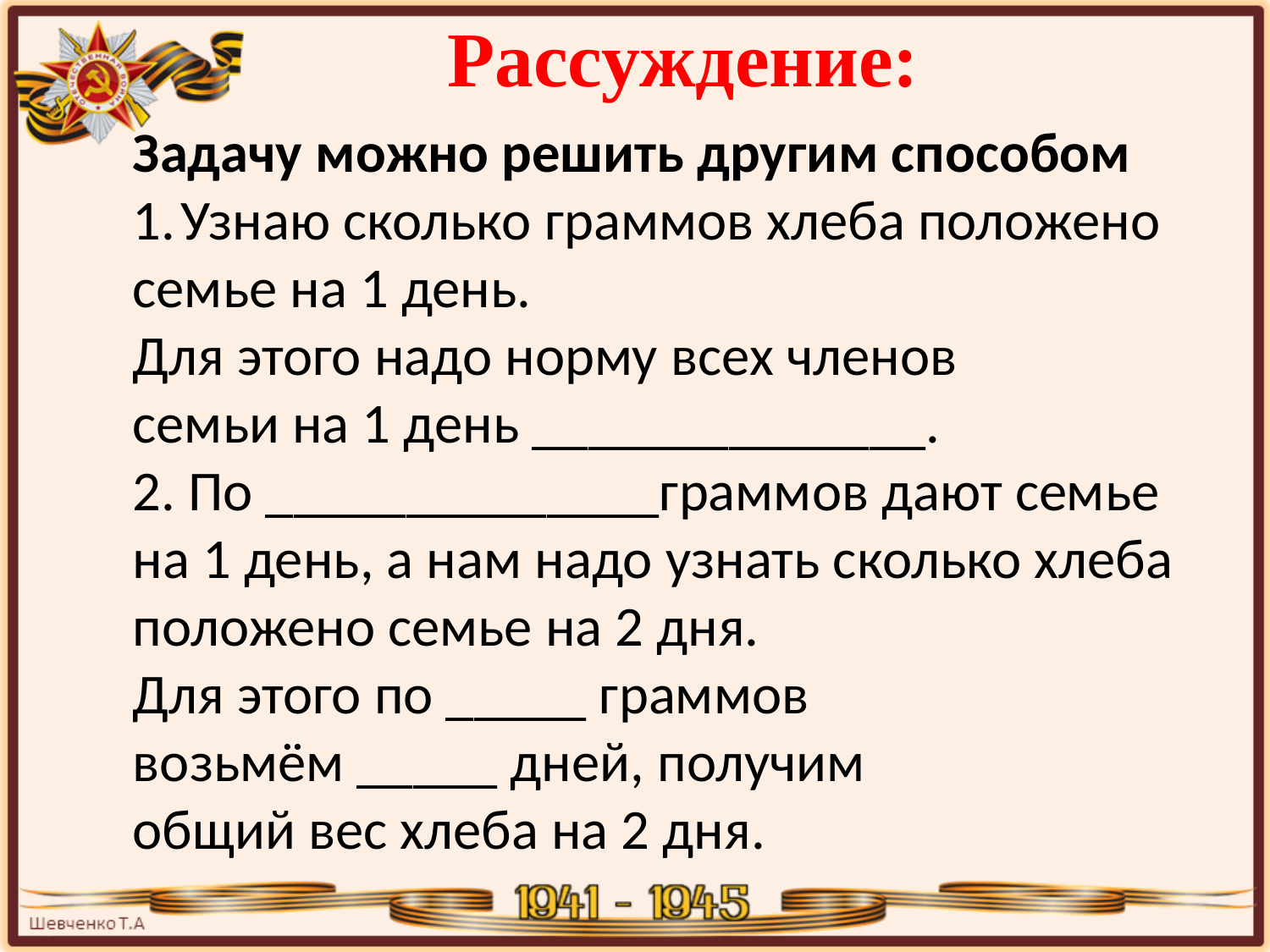

Рассуждение:
Задачу можно решить другим способом
Узнаю сколько граммов хлеба положено
семье на 1 день.
Для этого надо норму всех членов
семьи на 1 день ______________.
2. По ______________граммов дают семье
на 1 день, а нам надо узнать сколько хлеба
положено семье на 2 дня.
Для этого по _____ граммов
возьмём _____ дней, получим
общий вес хлеба на 2 дня.